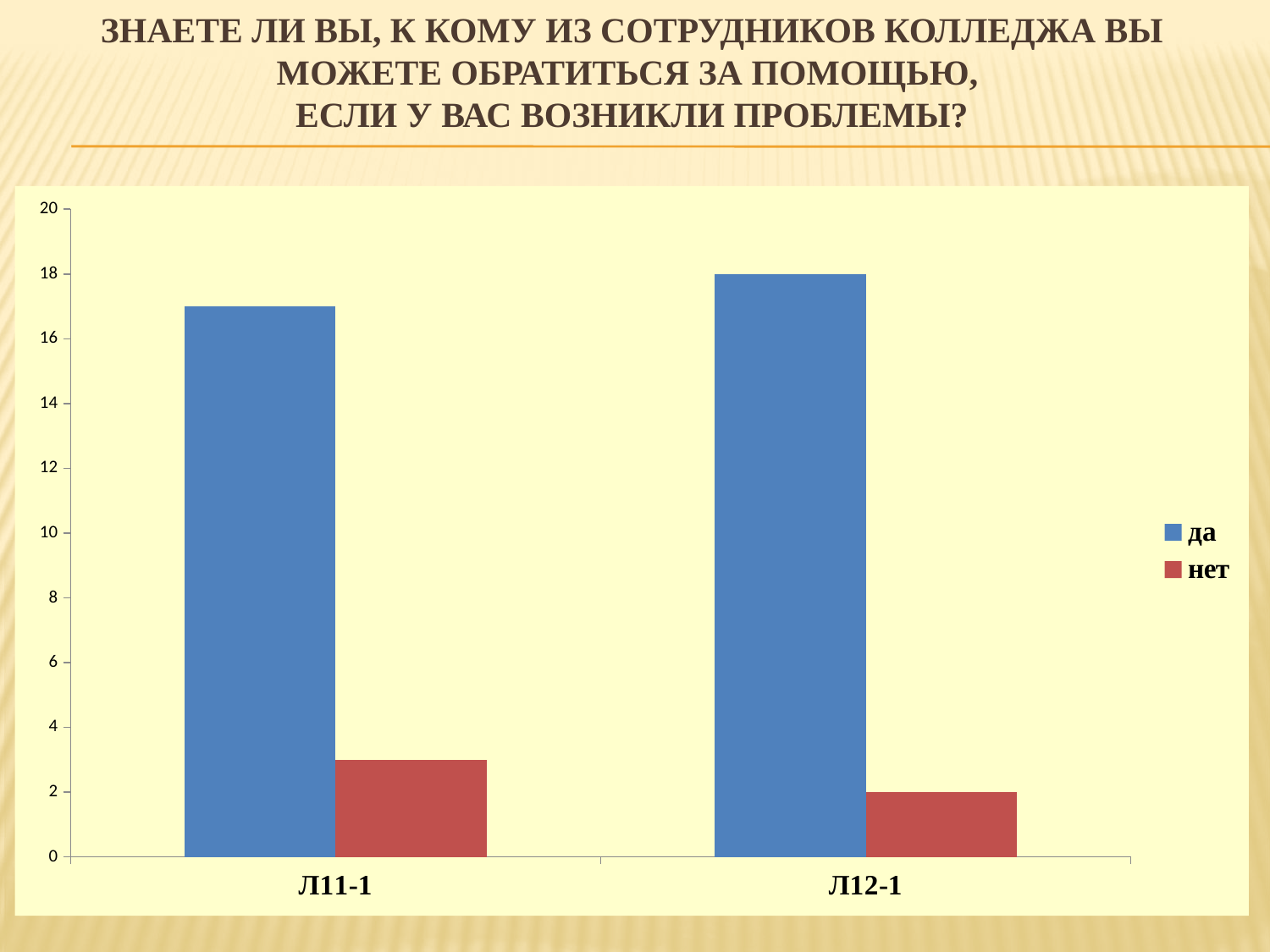

# Знаете ли вы, к кому из сотрудников колледжа вы можете обратиться за помощью, если у вас возникли проблемы?

### Chart

| Category | да | нет |
|---|---|---|
| Л11-1 | 17.0 | 3.0 |
| Л12-1 | 18.0 | 2.0 |